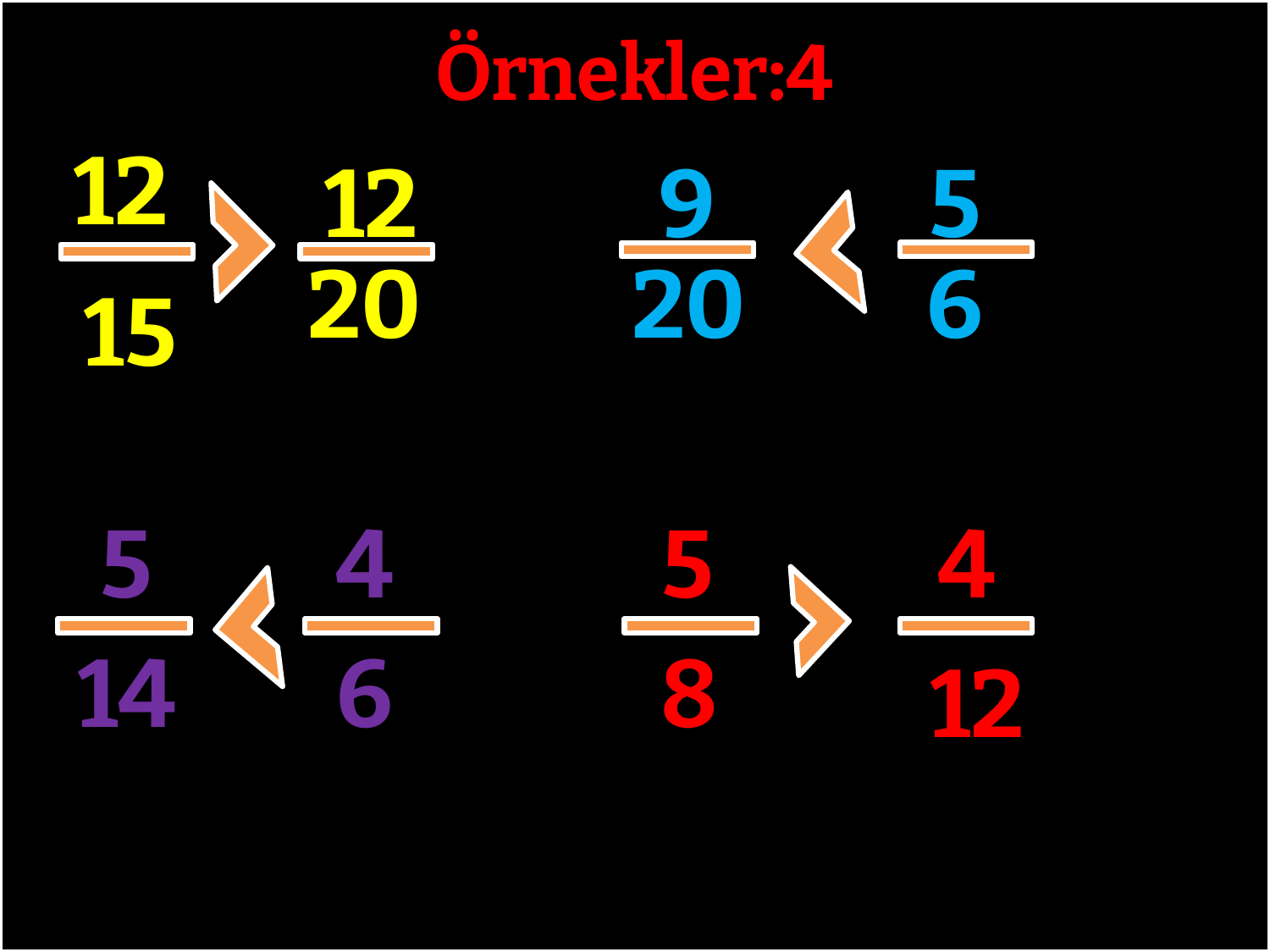

Örnekler:4
12
5
9
12

6
20
20
15
#
5
5
4
4

8
14
6
12